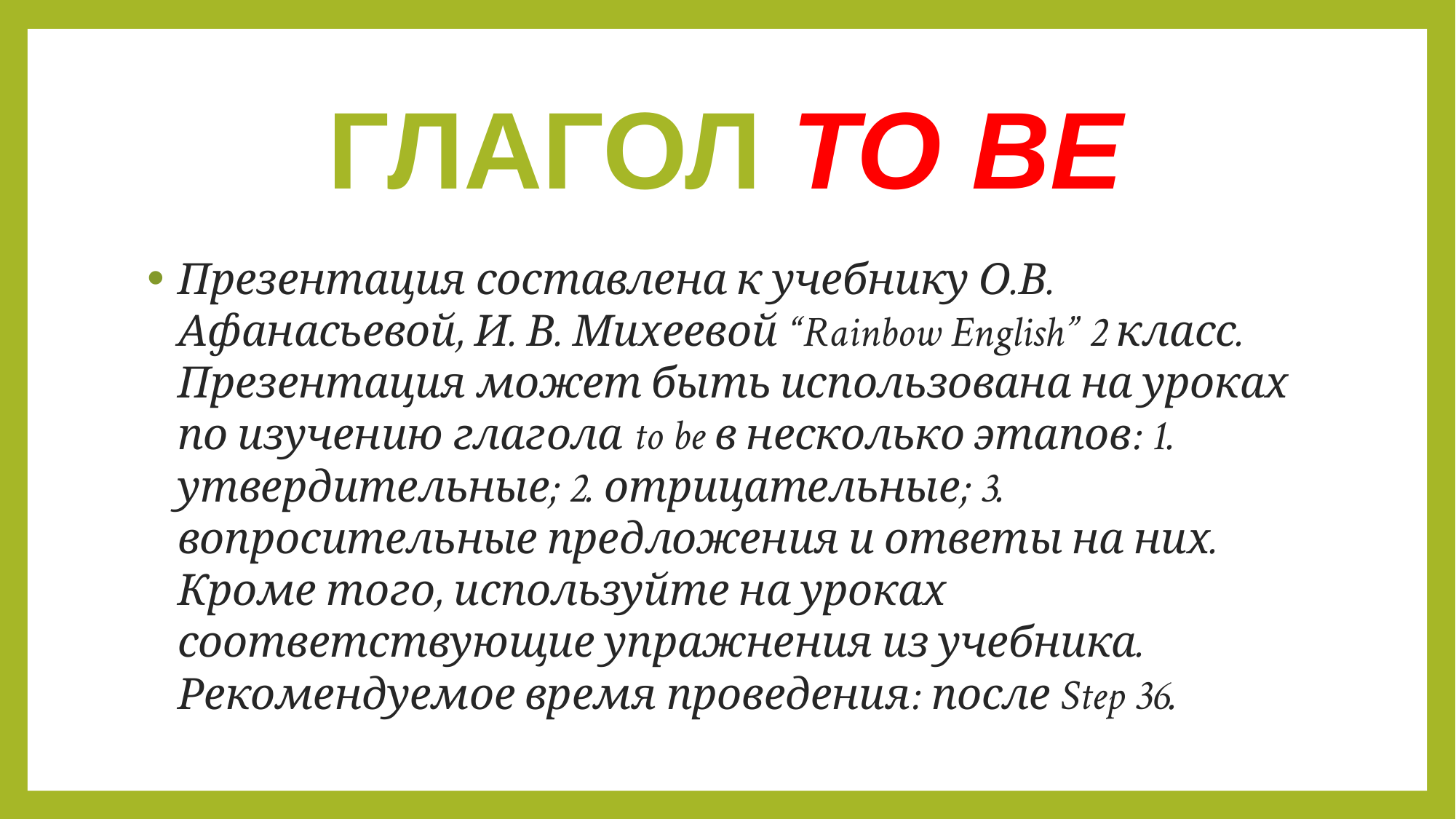

# Глагол to be
Презентация составлена к учебнику О.В. Афанасьевой, И. В. Михеевой “Rainbow English” 2 класс. Презентация может быть использована на уроках по изучению глагола to be в несколько этапов: 1. утвердительные; 2. отрицательные; 3. вопросительные предложения и ответы на них. Кроме того, используйте на уроках соответствующие упражнения из учебника. Рекомендуемое время проведения: после Step 36.